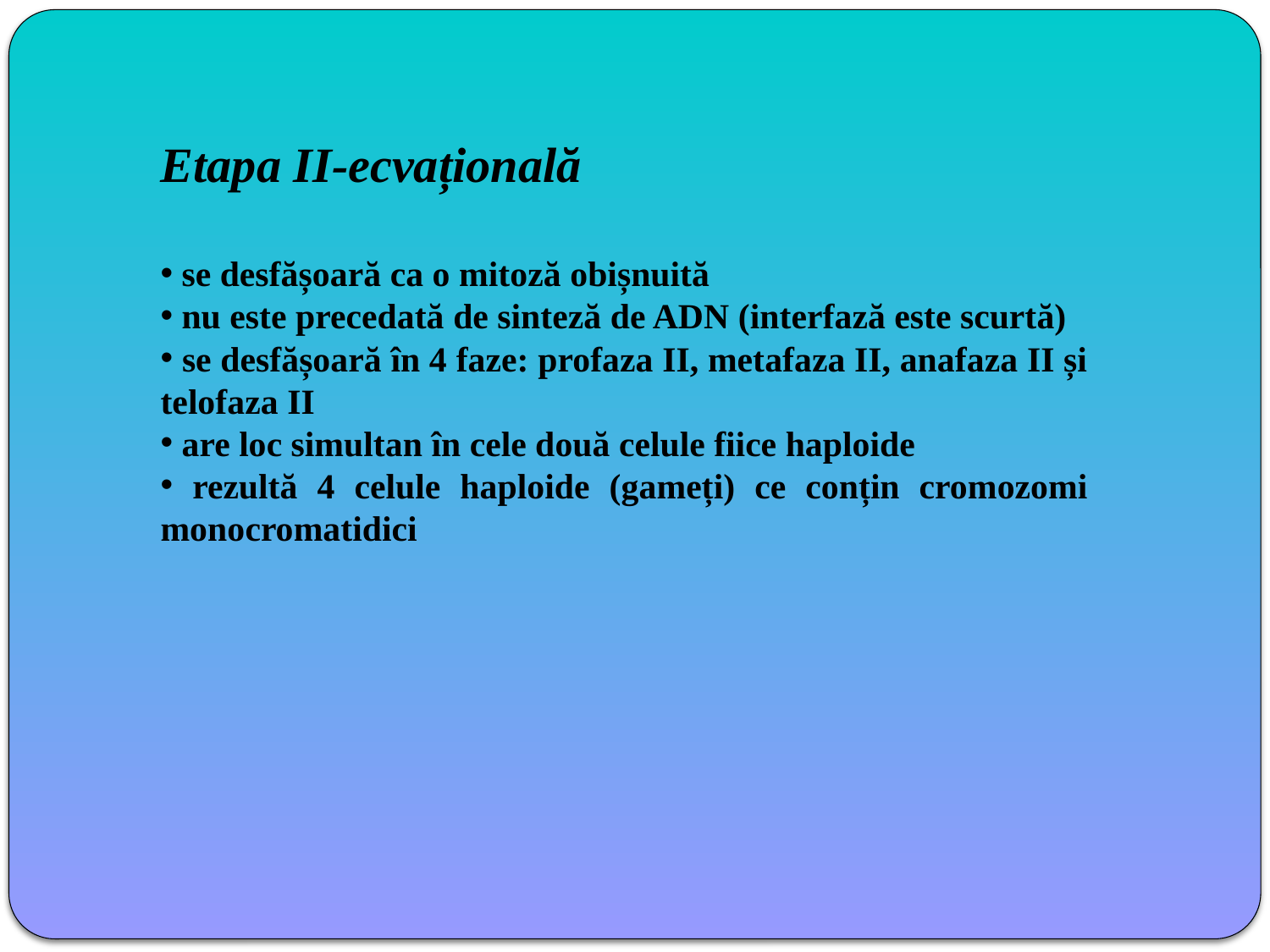

Etapa II-ecvațională

 se desfășoară ca o mitoză obișnuită
 nu este precedată de sinteză de ADN (interfază este scurtă)
 se desfășoară în 4 faze: profaza II, metafaza II, anafaza II și telofaza II
 are loc simultan în cele două celule fiice haploide
 rezultă 4 celule haploide (gameți) ce conțin cromozomi monocromatidici